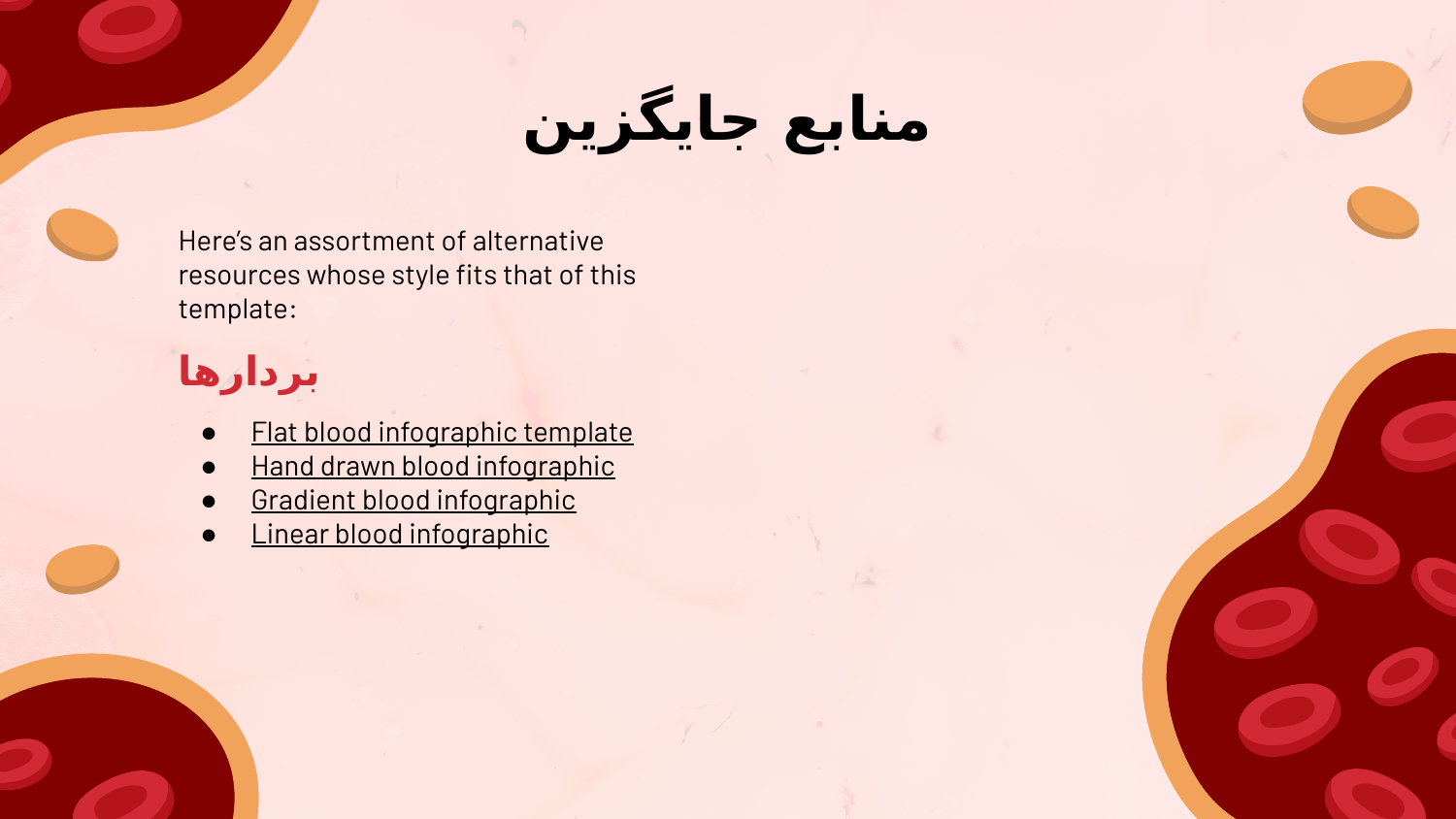

# منابع جایگزین

Here’s an assortment of alternative resources whose style fits that of this template:
بردارها
Flat blood infographic template
Hand drawn blood infographic
Gradient blood infographic
Linear blood infographic